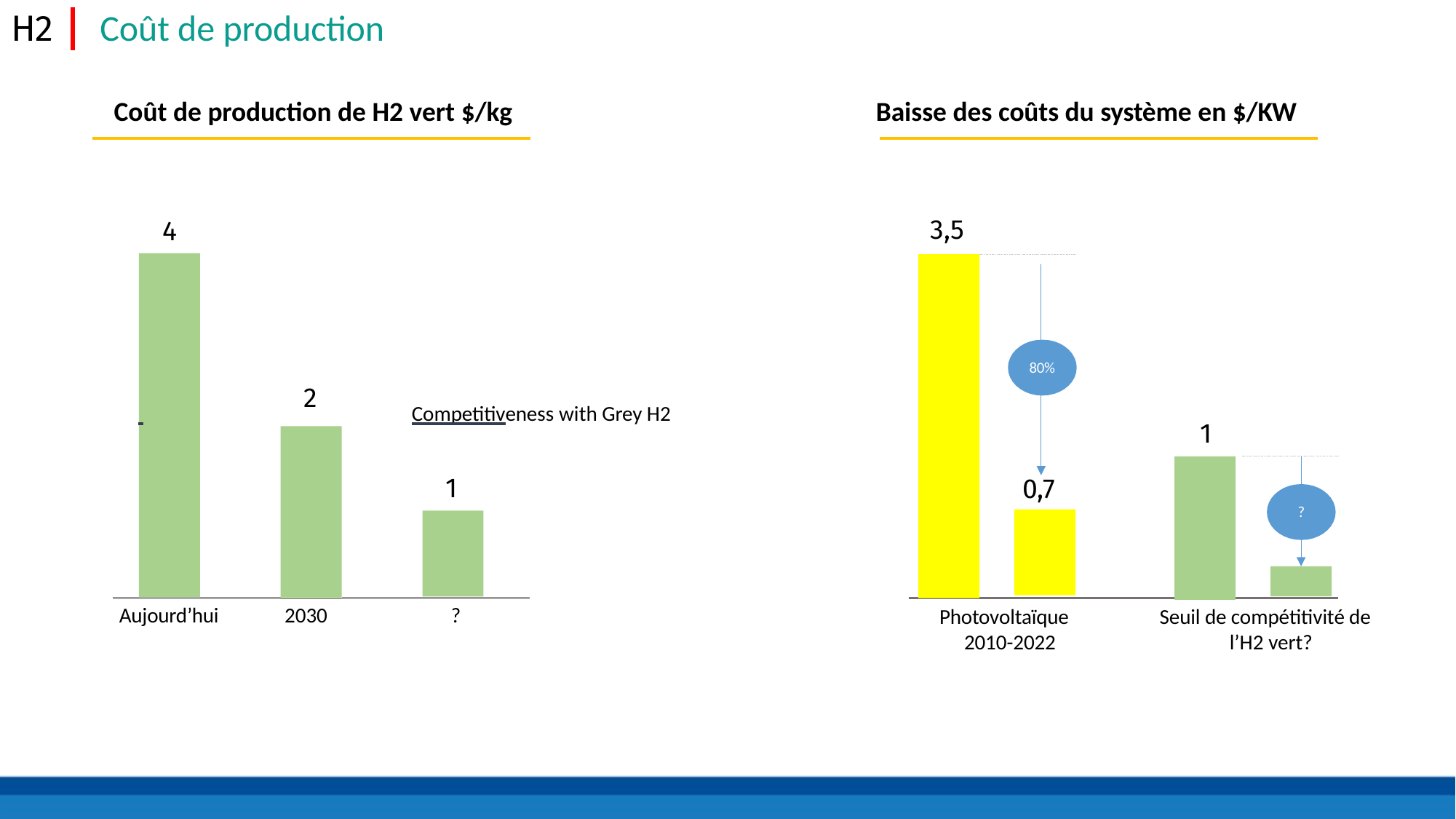

# H2	Coût de production

Coût de production de H2 vert $/kg
Baisse des coûts du système en $/KW

3,5
4

80%
2
 	Competitiveness with Grey H2
1
0,7

1
?

Aujourd’hui
2030
?
Seuil de compétitivité de  l’H2 vert?
Photovoltaïque  2010-2022